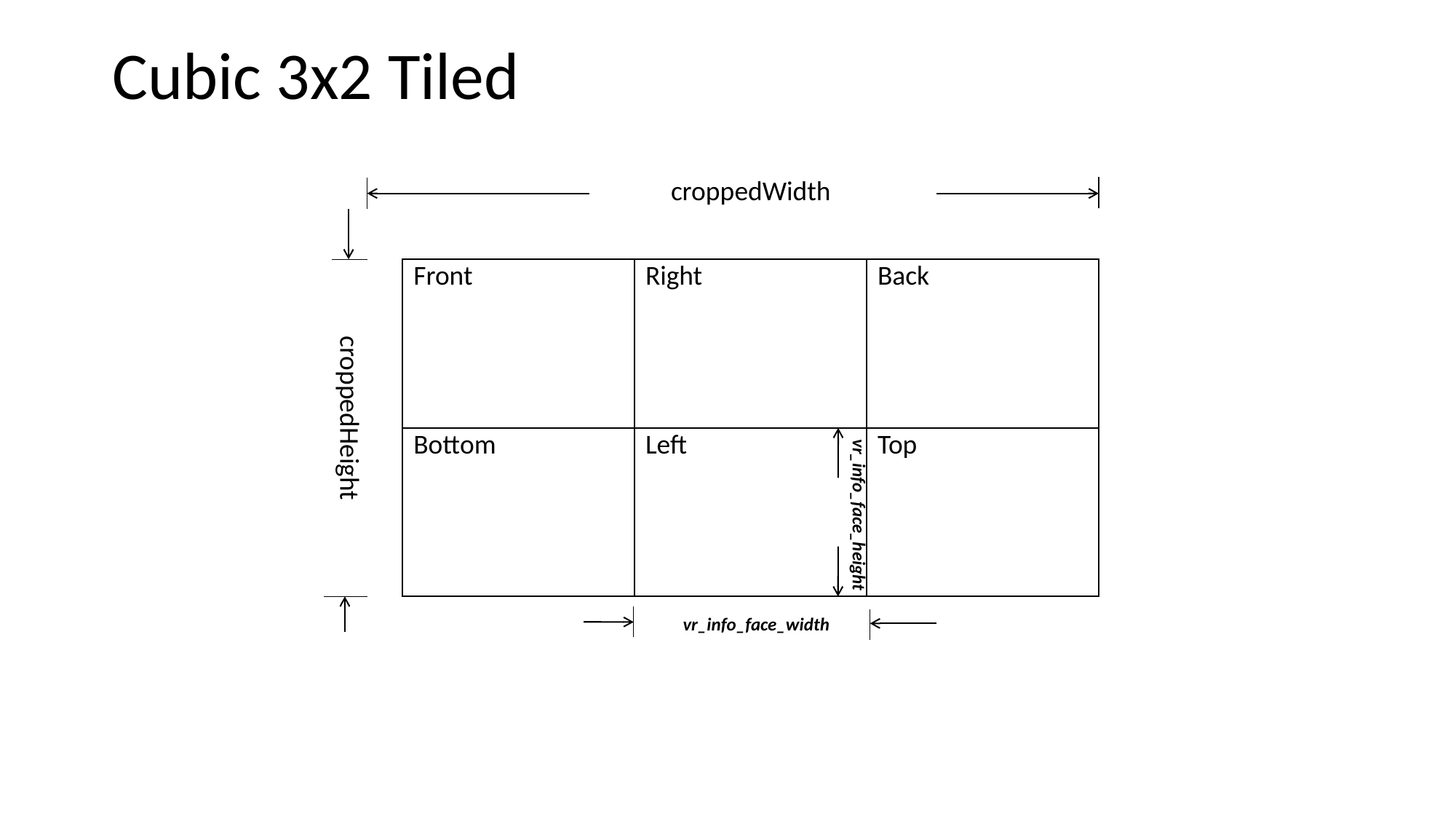

# Cubic 3x2 Tiled
croppedWidth
croppedHeight
| Front | Right | Back |
| --- | --- | --- |
| Bottom | Left | Top |
vr_info_face_height
vr_info_face_width